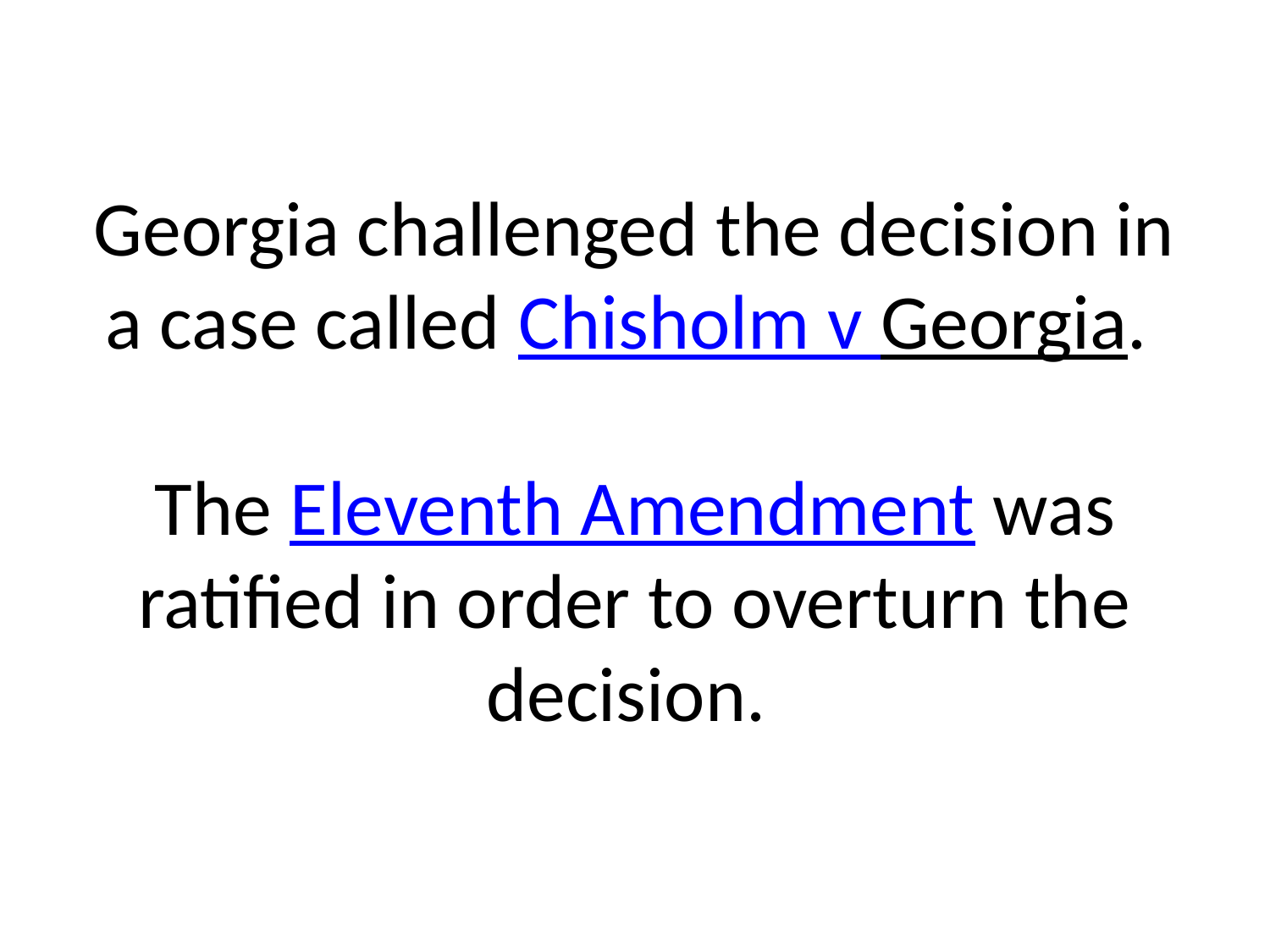

# Georgia challenged the decision in a case called Chisholm v Georgia. The Eleventh Amendment was ratified in order to overturn the decision.